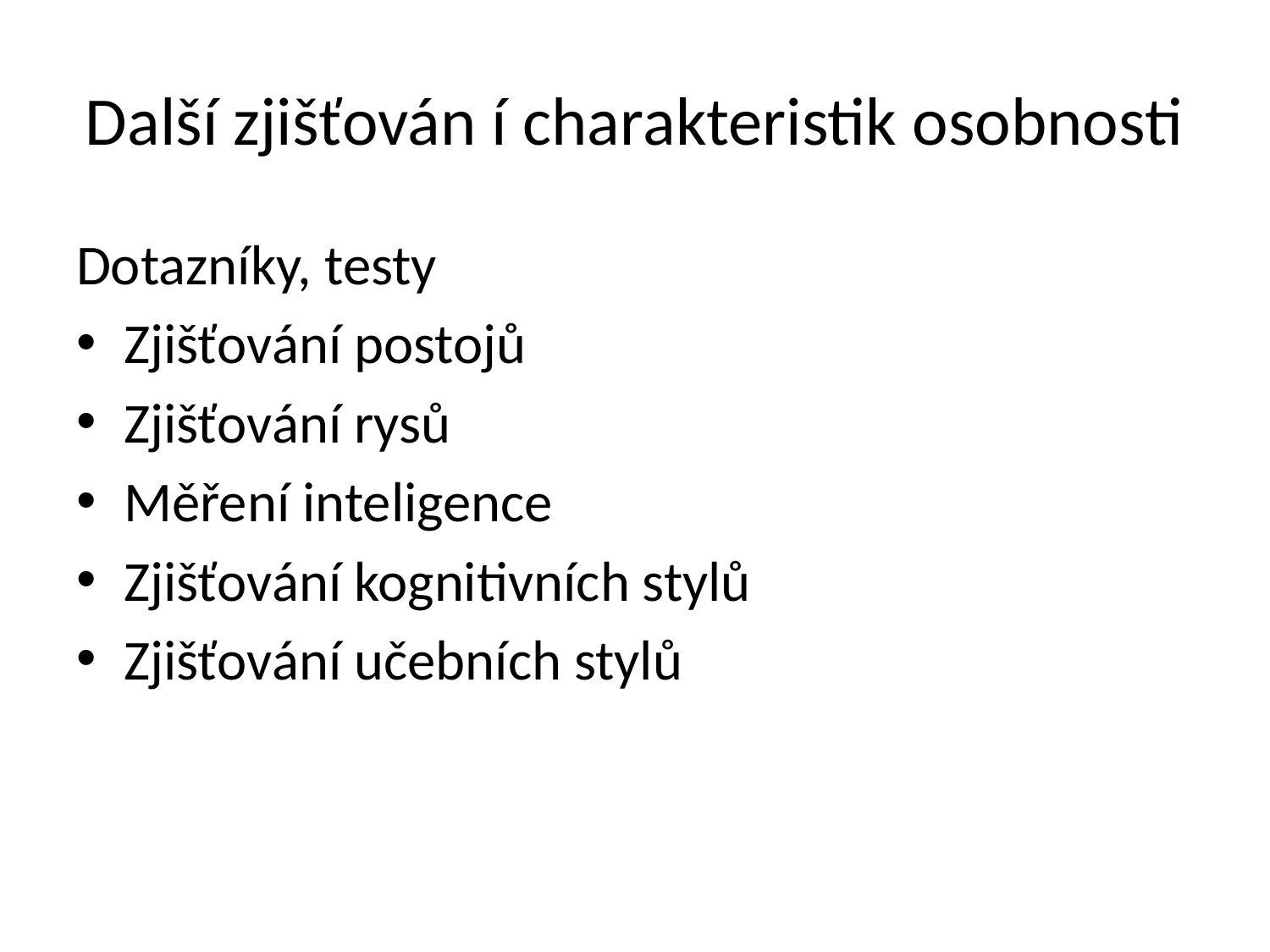

# Další zjišťován í charakteristik osobnosti
Dotazníky, testy
Zjišťování postojů
Zjišťování rysů
Měření inteligence
Zjišťování kognitivních stylů
Zjišťování učebních stylů